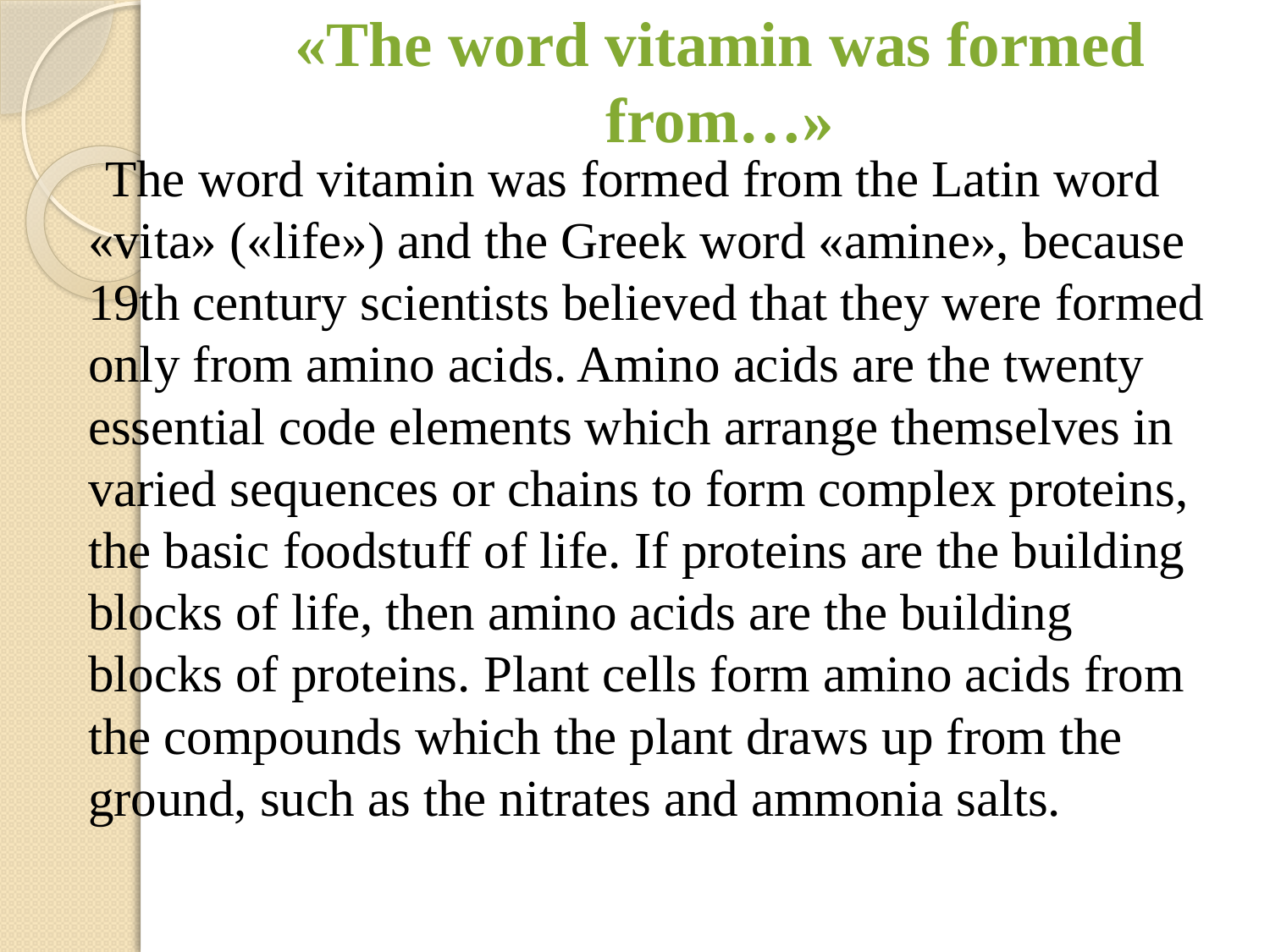

# «The word vitamin was formed from…»
    The word vitamin was formed from the Latin word «vita» («life») and the Greek word «amine», because 19th century scientists believed that they were formed only from amino acids. Amino acids are the twenty essential code elements which arrange themselves in varied sequences or chains to form complex proteins, the basic foodstuff of life. If proteins are the building blocks of life, then amino acids are the building blocks of proteins. Plant cells form amino acids from the compounds which the plant draws up from the ground, such as the nitrates and ammonia salts.